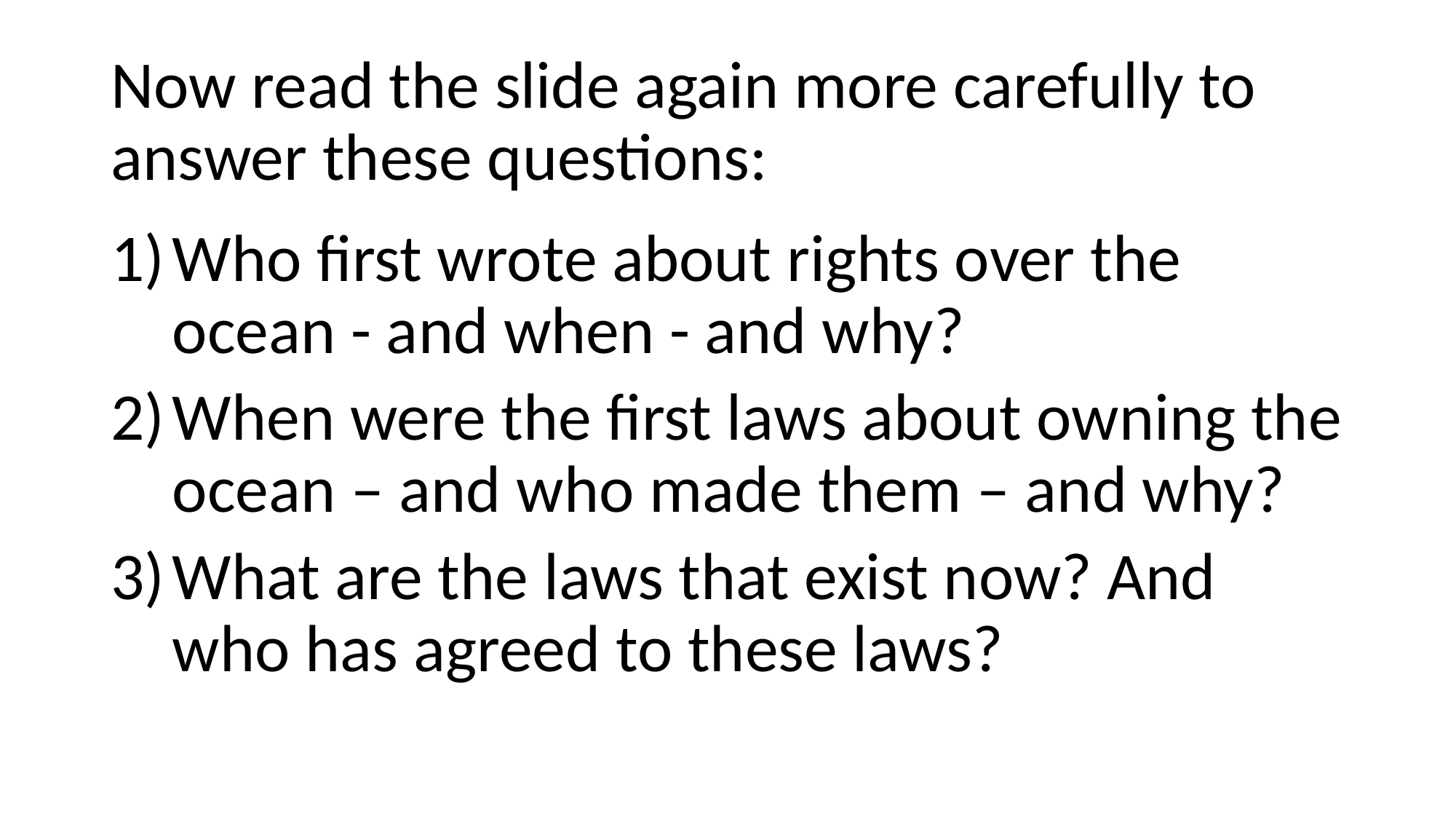

# Now read the slide again more carefully to answer these questions:
Who first wrote about rights over the ocean - and when - and why?
When were the first laws about owning the ocean – and who made them – and why?
What are the laws that exist now? And who has agreed to these laws?